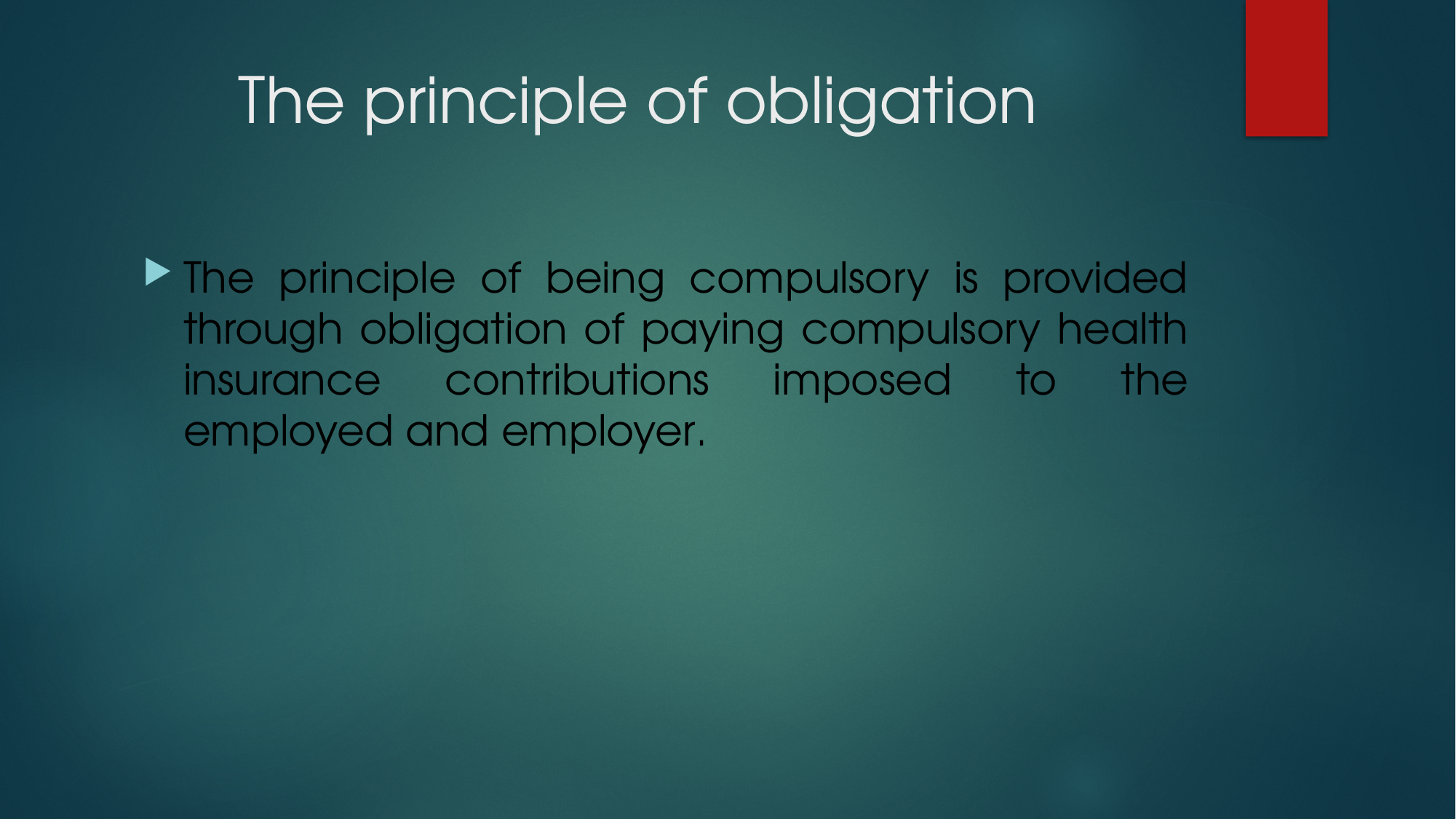

# The principle of obligation
The principle of being compulsory is provided through obligation of paying compulsory health insurance contributions imposed to the employed and employer.